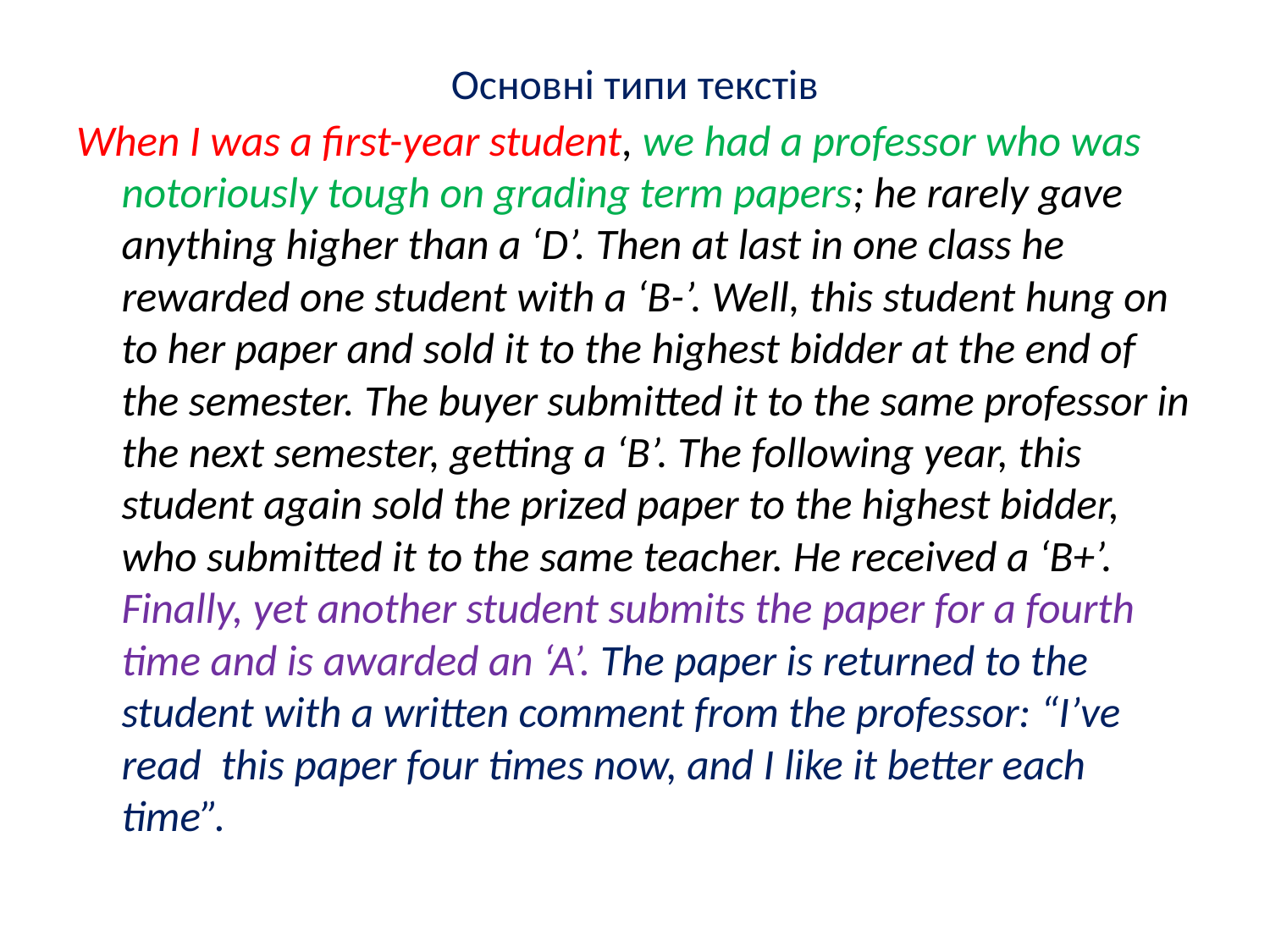

# Основні типи текстів
When I was a first-year student, we had a professor who was notoriously tough on grading term papers; he rarely gave anything higher than a ‘D’. Then at last in one class he rewarded one student with a ‘B-’. Well, this student hung on to her paper and sold it to the highest bidder at the end of the semester. The buyer submitted it to the same professor in the next semester, getting a ‘B’. The following year, this student again sold the prized paper to the highest bidder, who submitted it to the same teacher. He received a ‘B+’. Finally, yet another student submits the paper for a fourth time and is awarded an ‘A’. The paper is returned to the student with a written comment from the professor: “I’ve read  this paper four times now, and I like it better each time”.